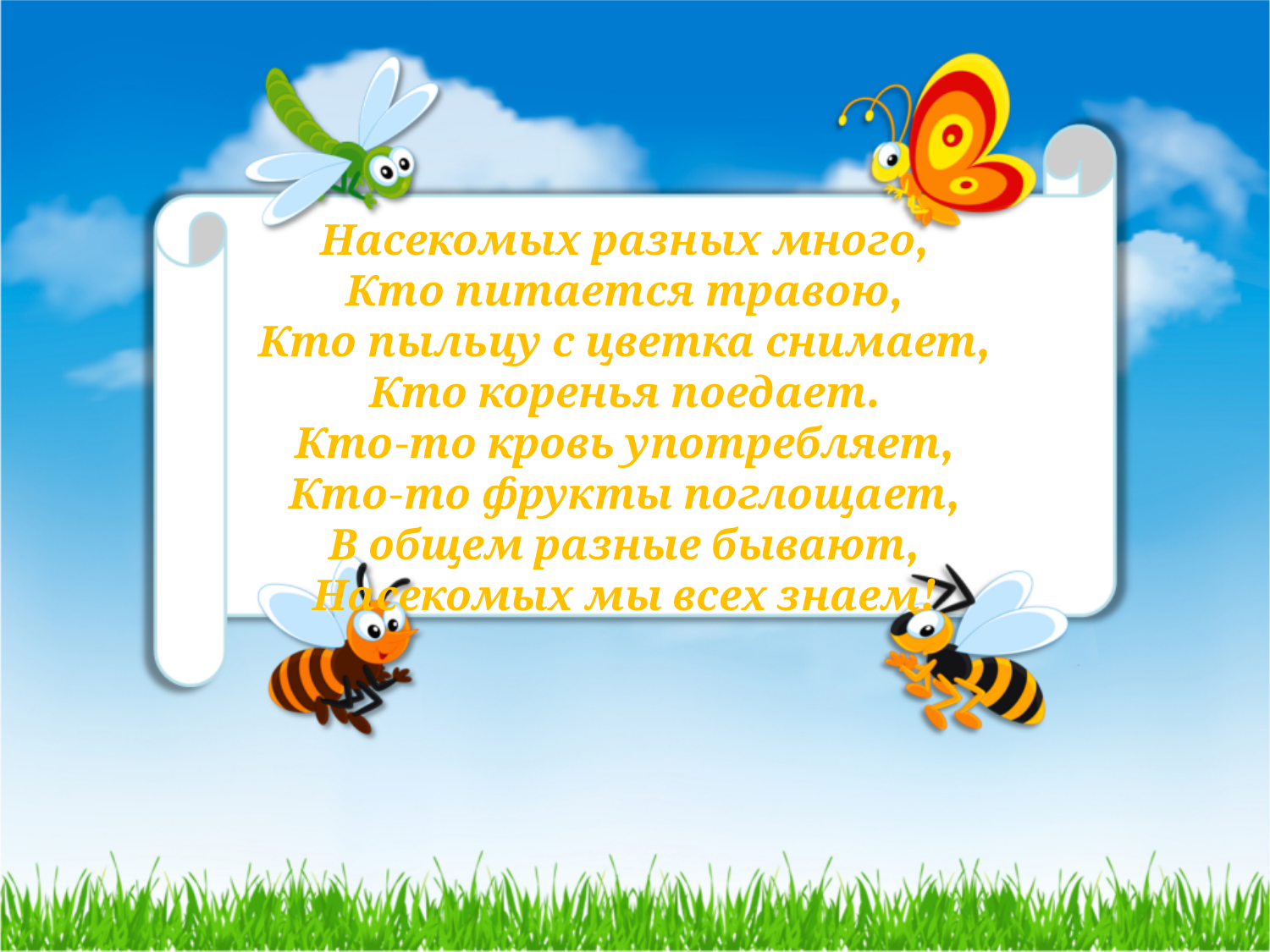

Насекомых разных много,
Кто питается травою,
Кто пыльцу с цветка снимает,
Кто коренья поедает.
Кто-то кровь употребляет,
Кто-то фрукты поглощает,
В общем разные бывают,
Насекомых мы всех знаем!